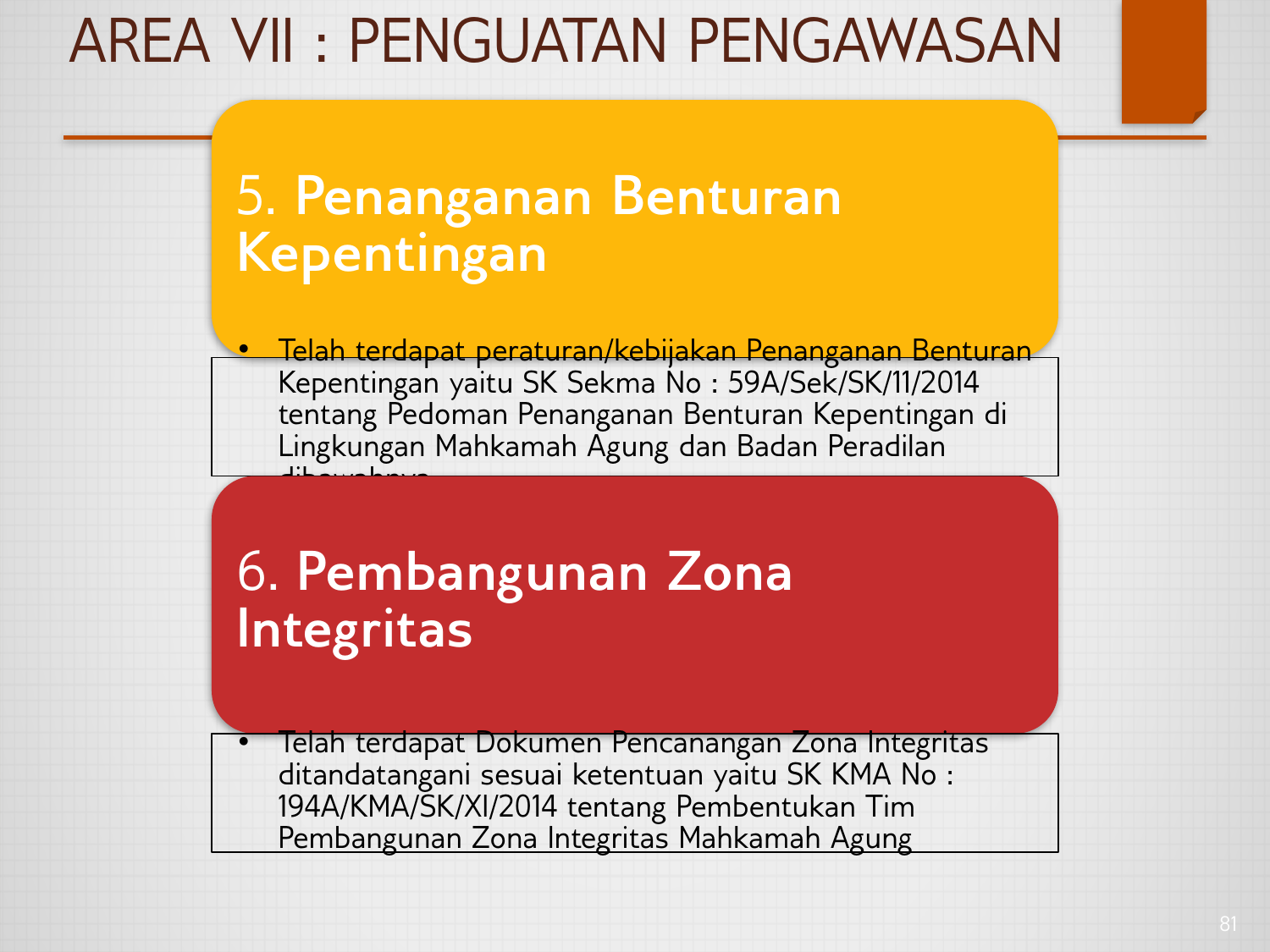

# AREA VII : PENGUATAN PENGAWASAN
5. Penanganan Benturan Kepentingan
Telah terdapat peraturan/kebijakan Penanganan Benturan Kepentingan yaitu SK Sekma No : 59A/Sek/SK/11/2014 tentang Pedoman Penanganan Benturan Kepentingan di Lingkungan Mahkamah Agung dan Badan Peradilan dibawahnya
6. Pembangunan Zona Integritas
Telah terdapat Dokumen Pencanangan Zona Integritas ditandatangani sesuai ketentuan yaitu SK KMA No : 194A/KMA/SK/XI/2014 tentang Pembentukan Tim Pembangunan Zona Integritas Mahkamah Agung
81